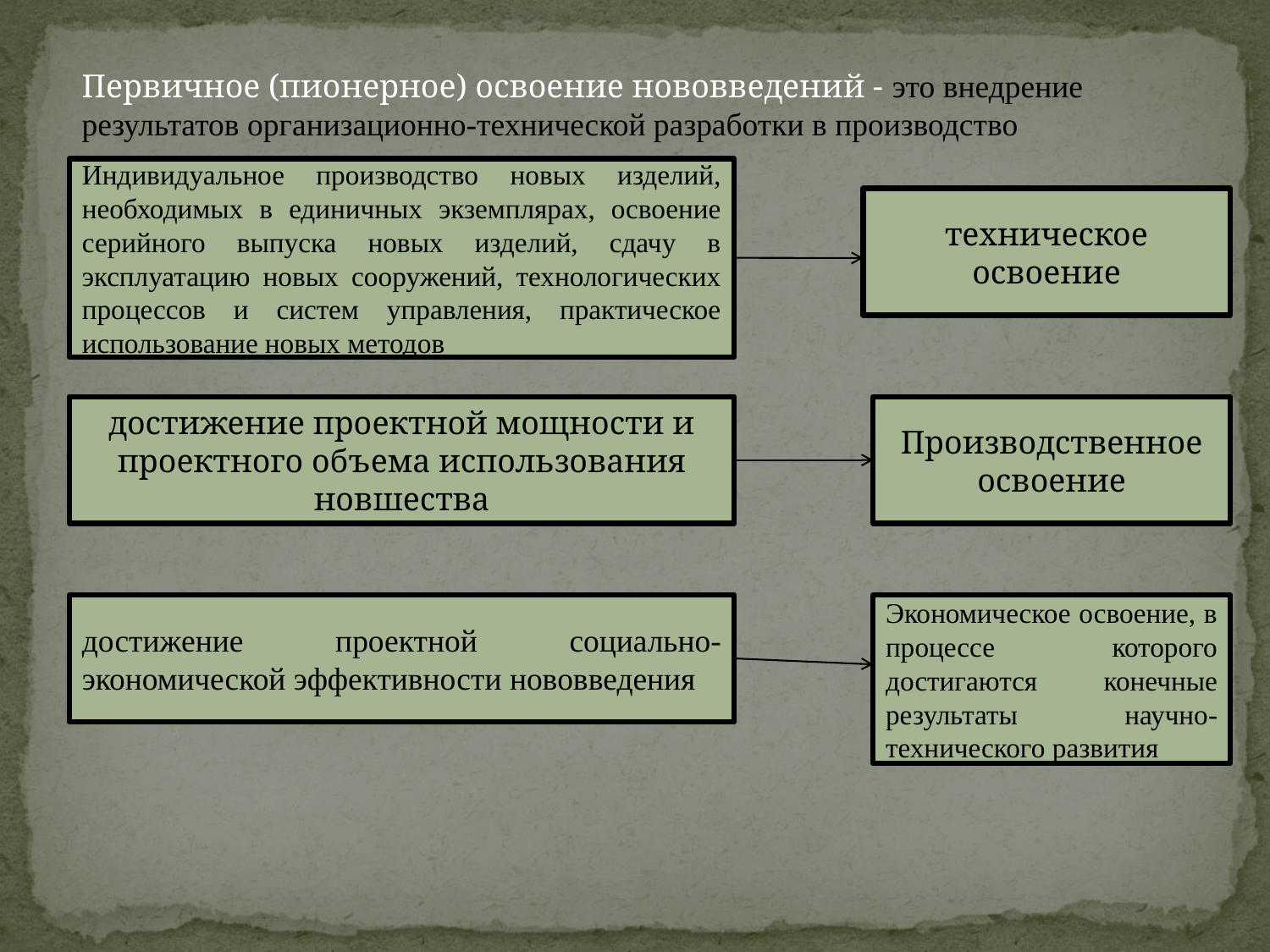

Первичное (пионерное) освоение нововведений - это внедрение результатов организационно-технической разработки в производство
Индивидуальное производство новых изделий, необходимых в единичных экземплярах, освоение серийного выпуска новых изделий, сдачу в эксплуатацию новых сооружений, технологических процессов и систем управления, практическое использование новых методов
техническое освоение
достижение проектной мощности и проектного объема использования новшества
Производственное освоение
достижение проектной социально-экономической эффективности нововведения
Экономическое освоение, в процессе которого достигаются конечные результаты научно-технического развития